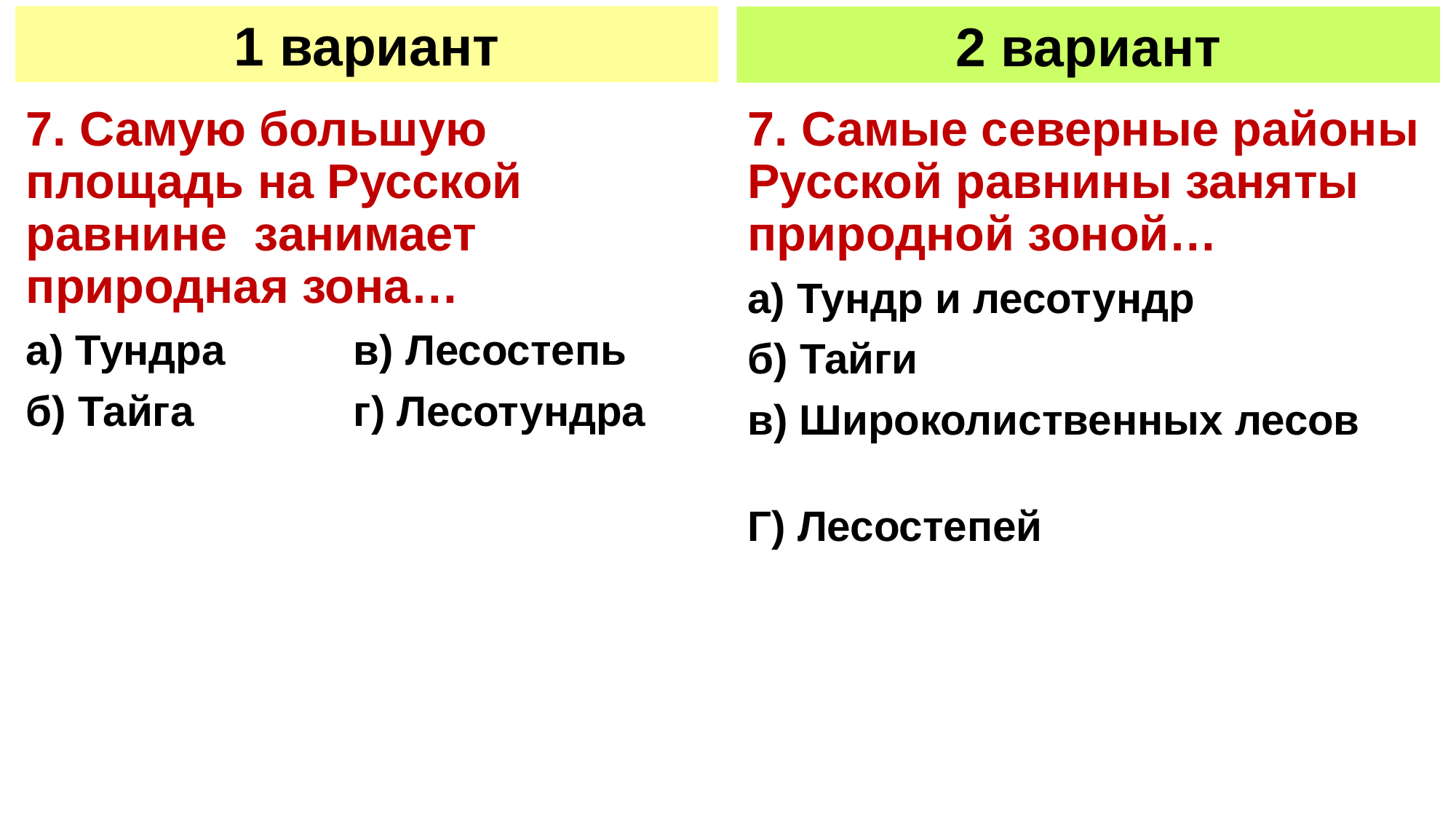

7. Самую большую площадь на Русской равнине  занимает природная зона…
а) Тундра		в) Лесостепь
б) Тайга		г) Лесотундра
7. Самые северные районы Русской равнины заняты природной зоной…
а) Тундр и лесотундр
б) Тайги
в) Широколиственных лесов
Г) Лесостепей